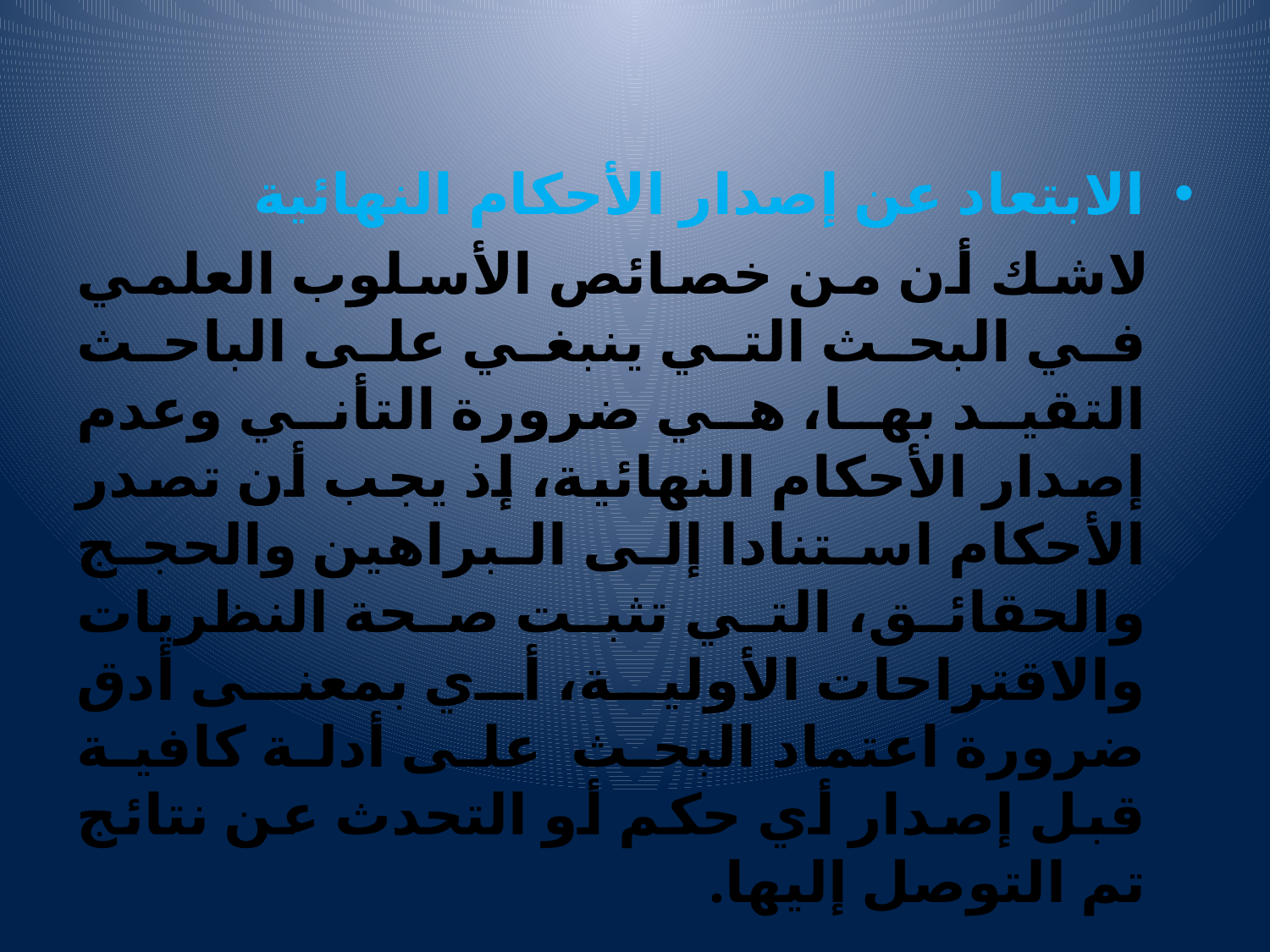

#
الابتعاد عن إصدار الأحكام النهائية
   لاشك أن من خصائص الأسلوب العلمي في البحث التي ينبغي على الباحث التقيد بها، هي ضرورة التأني وعدم إصدار الأحكام النهائية، إذ يجب أن تصدر الأحكام استنادا إلى البراهين والحجج والحقائق، التي تثبت صحة النظريات والاقتراحات الأولية، أي بمعنى أدق ضرورة اعتماد البحث  على أدلة كافية قبل إصدار أي حكم أو التحدث عن نتائج تم التوصل إليها.